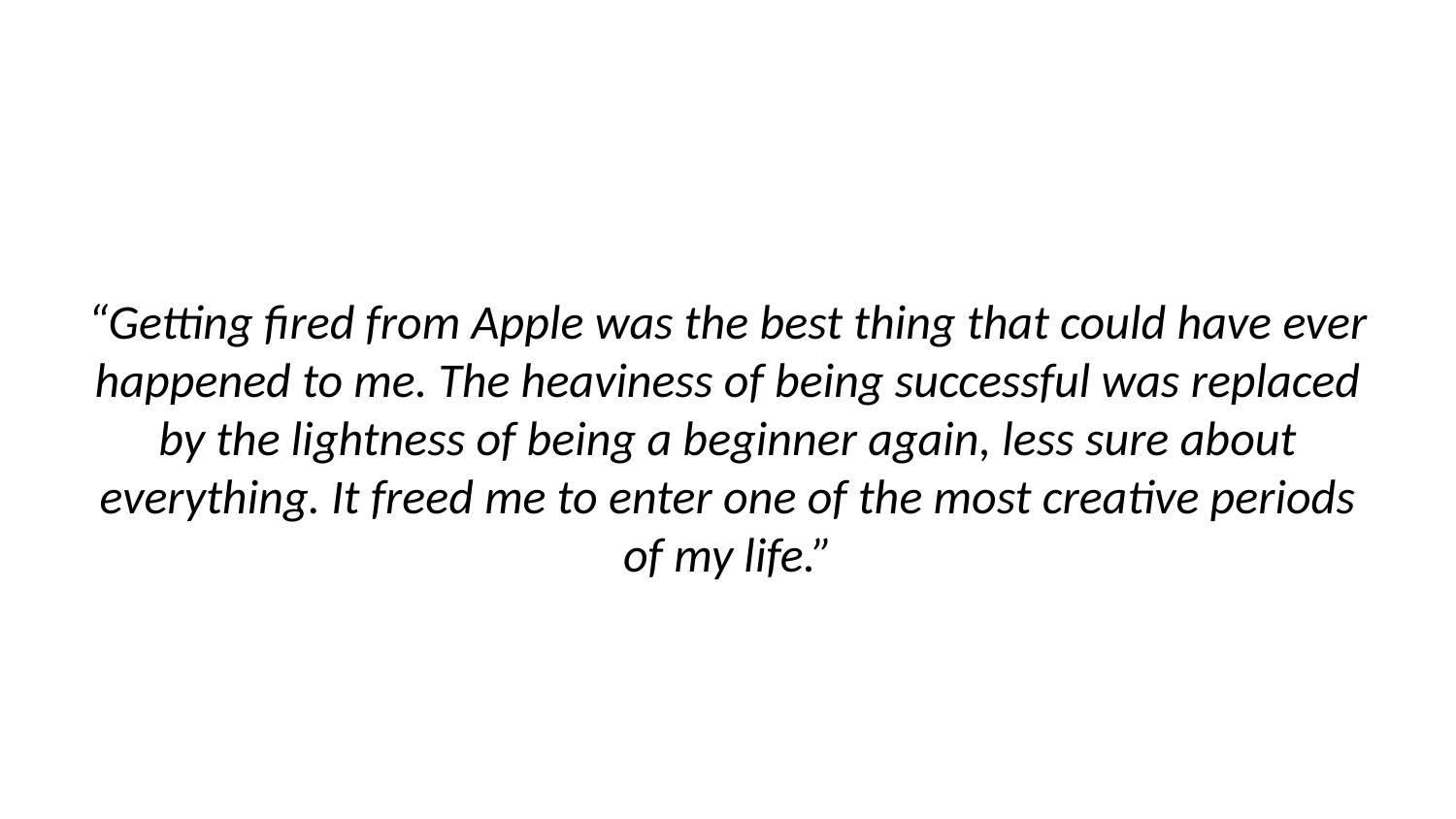

“Getting fired from Apple was the best thing that could have ever happened to me. The heaviness of being successful was replaced by the lightness of being a beginner again, less sure about everything. It freed me to enter one of the most creative periods of my life.”